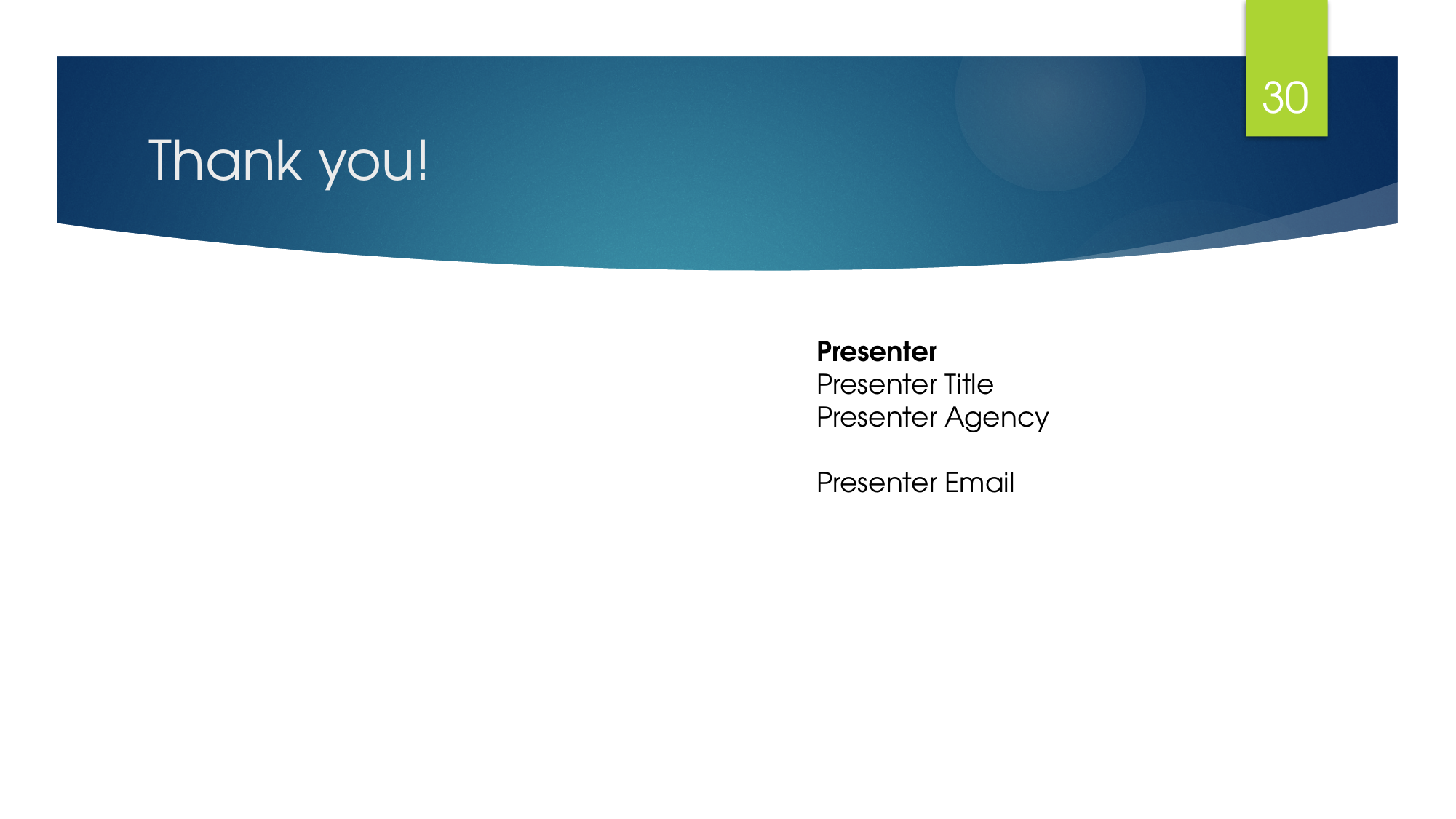

30
# Thank you!
Presenter
Presenter Title
Presenter Agency

Presenter Email